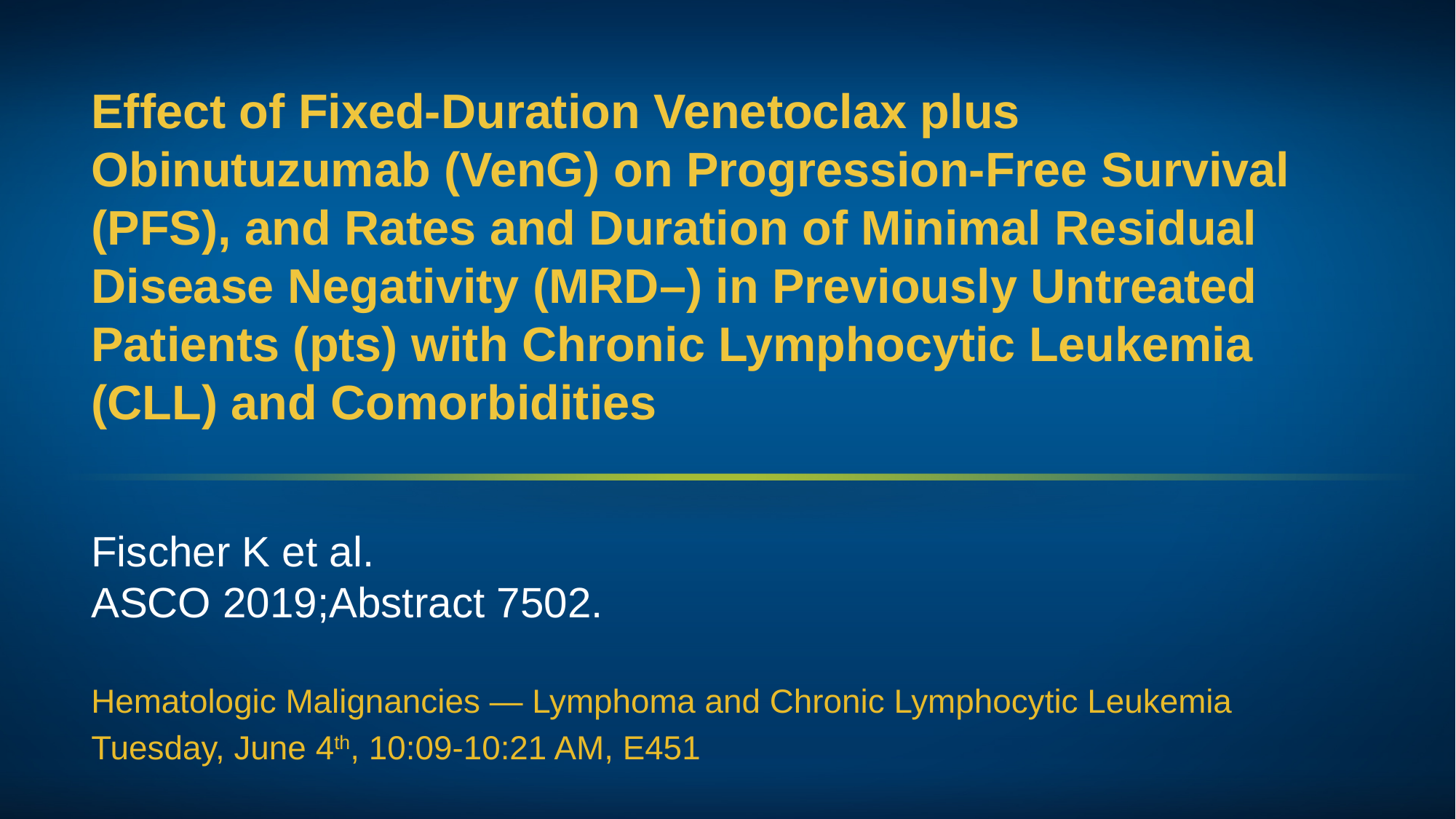

# Effect of Fixed-Duration Venetoclax plus Obinutuzumab (VenG) on Progression-Free Survival (PFS), and Rates and Duration of Minimal Residual Disease Negativity (MRD–) in Previously Untreated Patients (pts) with Chronic Lymphocytic Leukemia (CLL) and Comorbidities
Fischer K et al.
ASCO 2019;Abstract 7502.

Hematologic Malignancies — Lymphoma and Chronic Lymphocytic Leukemia
Tuesday, June 4th, 10:09-10:21 AM, E451